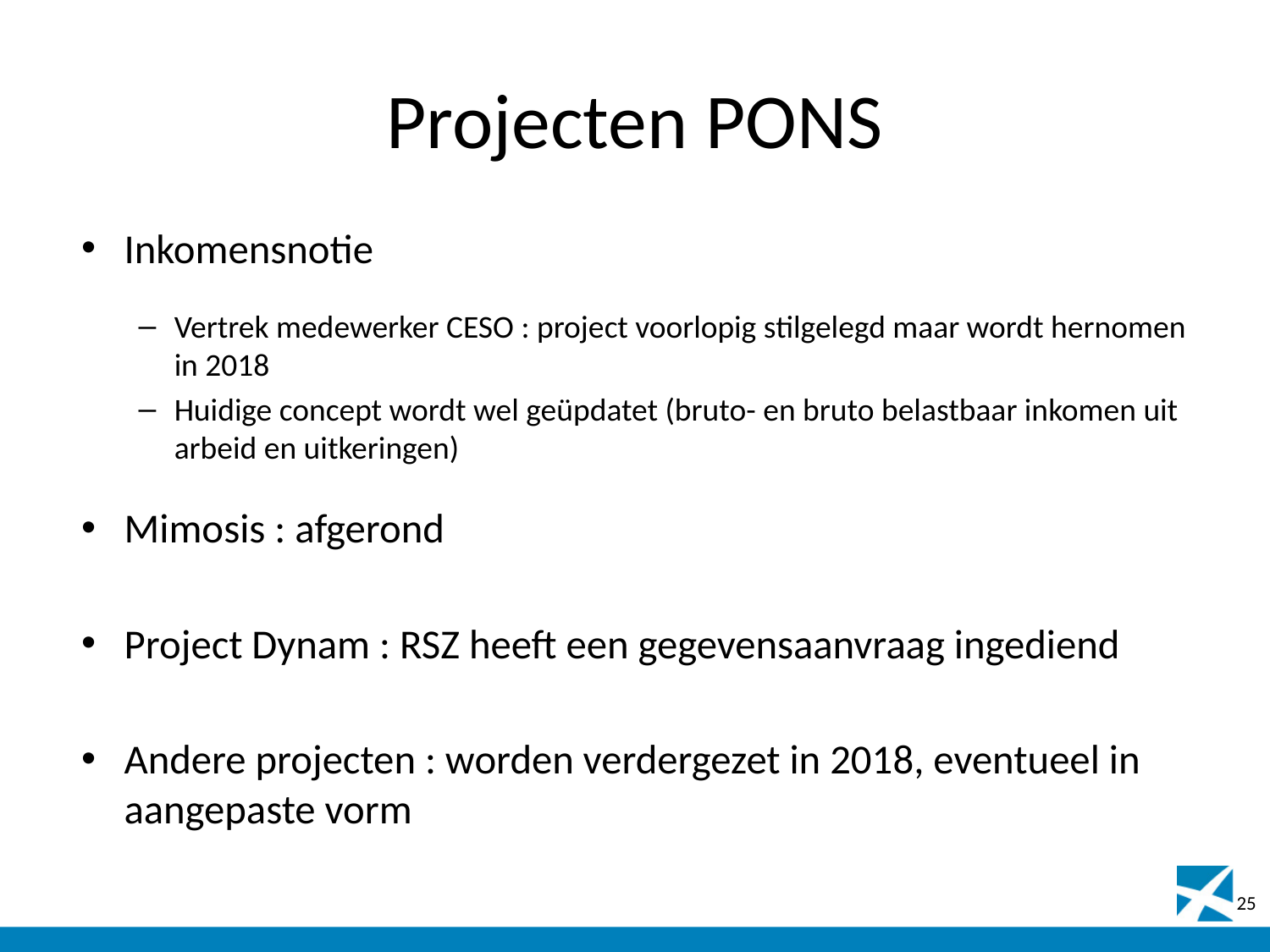

# Projecten PONS
Inkomensnotie

Vertrek medewerker CESO : project voorlopig stilgelegd maar wordt hernomen in 2018
Huidige concept wordt wel geüpdatet (bruto- en bruto belastbaar inkomen uit arbeid en uitkeringen)

Mimosis : afgerond

Project Dynam : RSZ heeft een gegevensaanvraag ingediend

Andere projecten : worden verdergezet in 2018, eventueel in aangepaste vorm